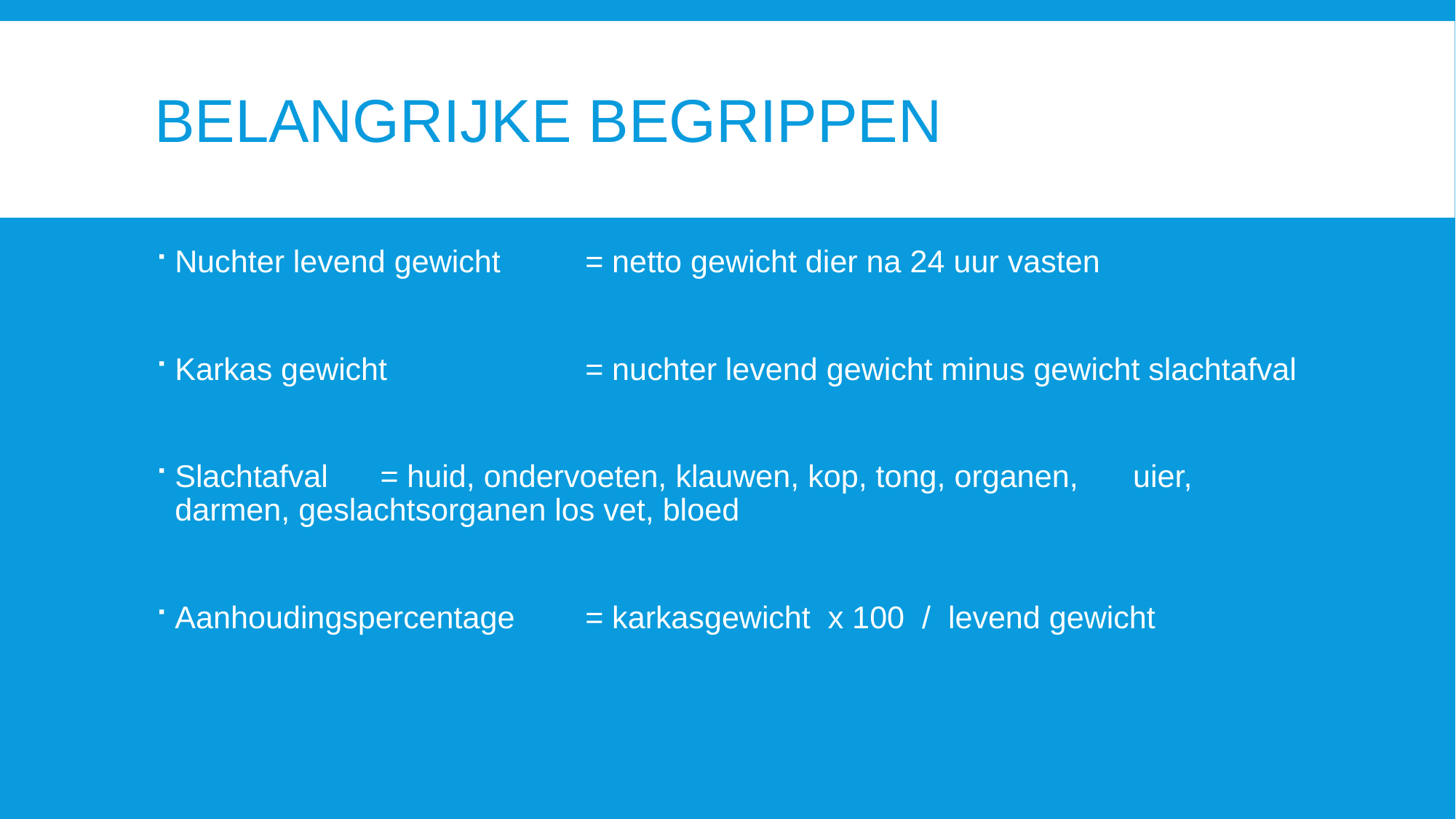

# Belangrijke begrippen
Nuchter levend gewicht   	= netto gewicht dier na 24 uur vasten

Karkas gewicht               	= nuchter levend gewicht minus gewicht slachtafval

Slachtafval			= huid, ondervoeten, klauwen, kop, tong, organen, 				    uier, darmen, geslachtsorganen los vet, bloed

Aanhoudingspercentage  	= karkasgewicht  x 100  /  levend gewicht